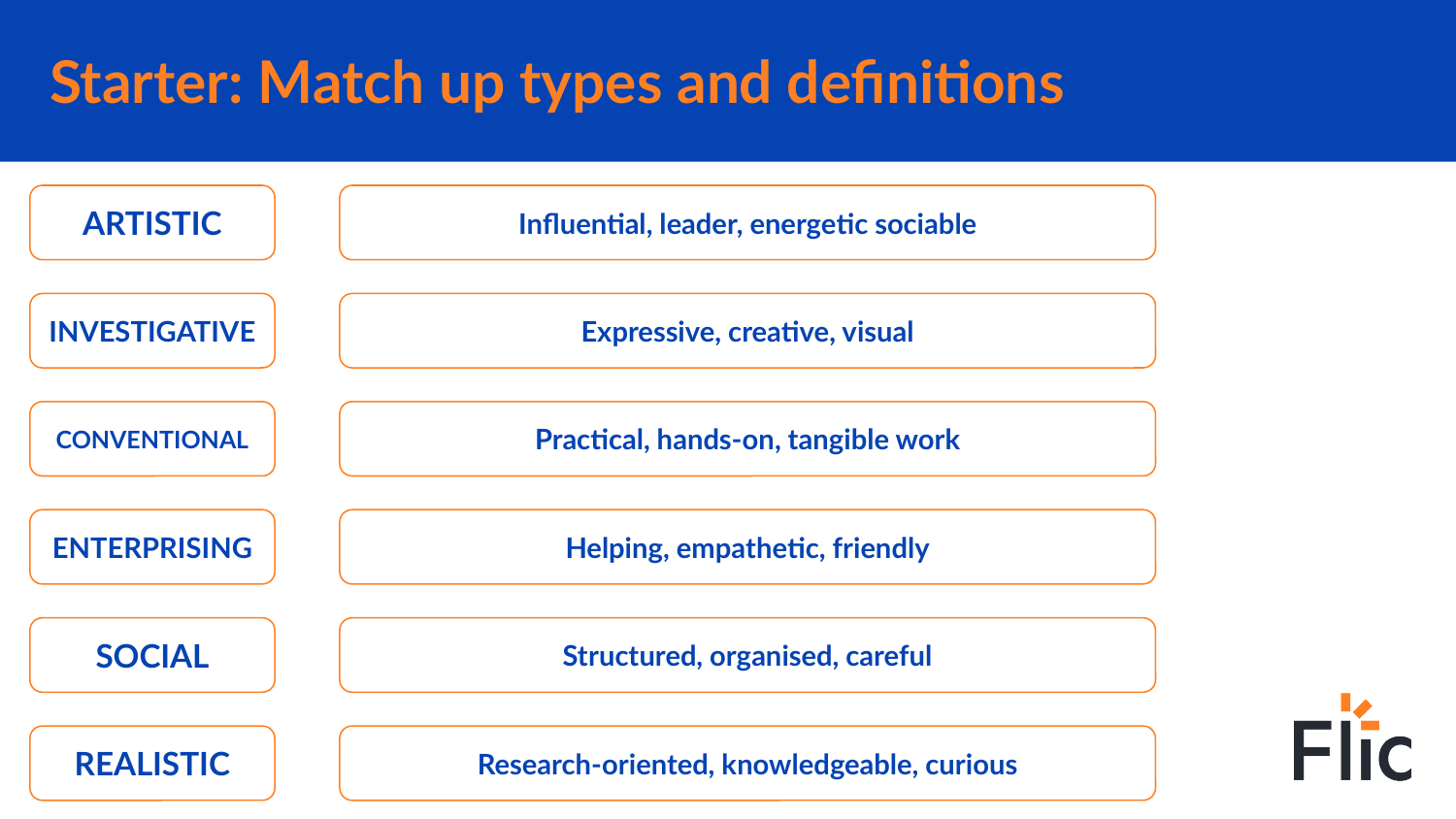

# Starter: Match up types and definitions
ARTISTIC
Influential, leader, energetic sociable
INVESTIGATIVE
Expressive, creative, visual
CONVENTIONAL
Practical, hands-on, tangible work
ENTERPRISING
Helping, empathetic, friendly
SOCIAL
Structured, organised, careful
REALISTIC
Research-oriented, knowledgeable, curious